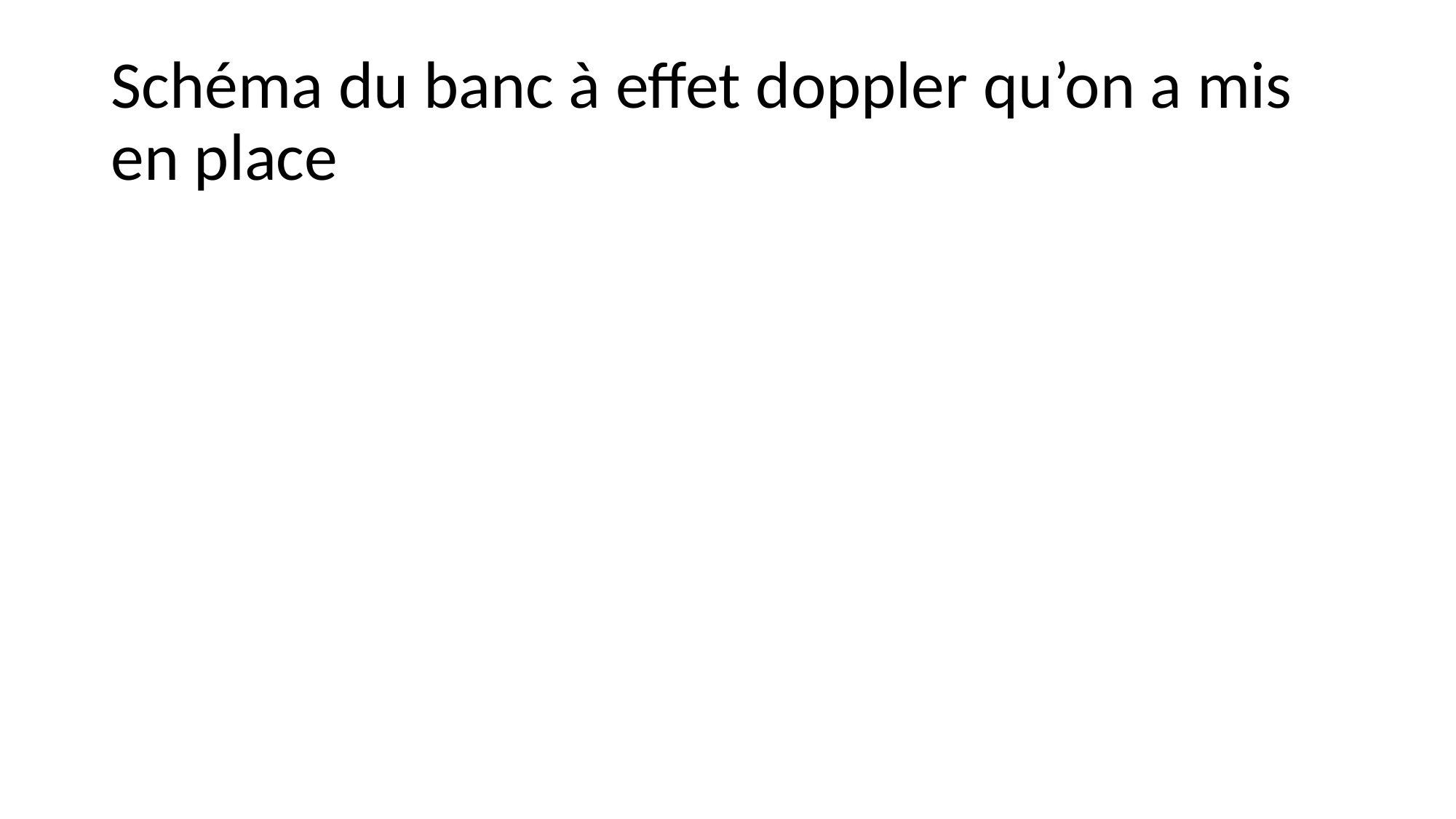

# Schéma du banc à effet doppler qu’on a mis en place